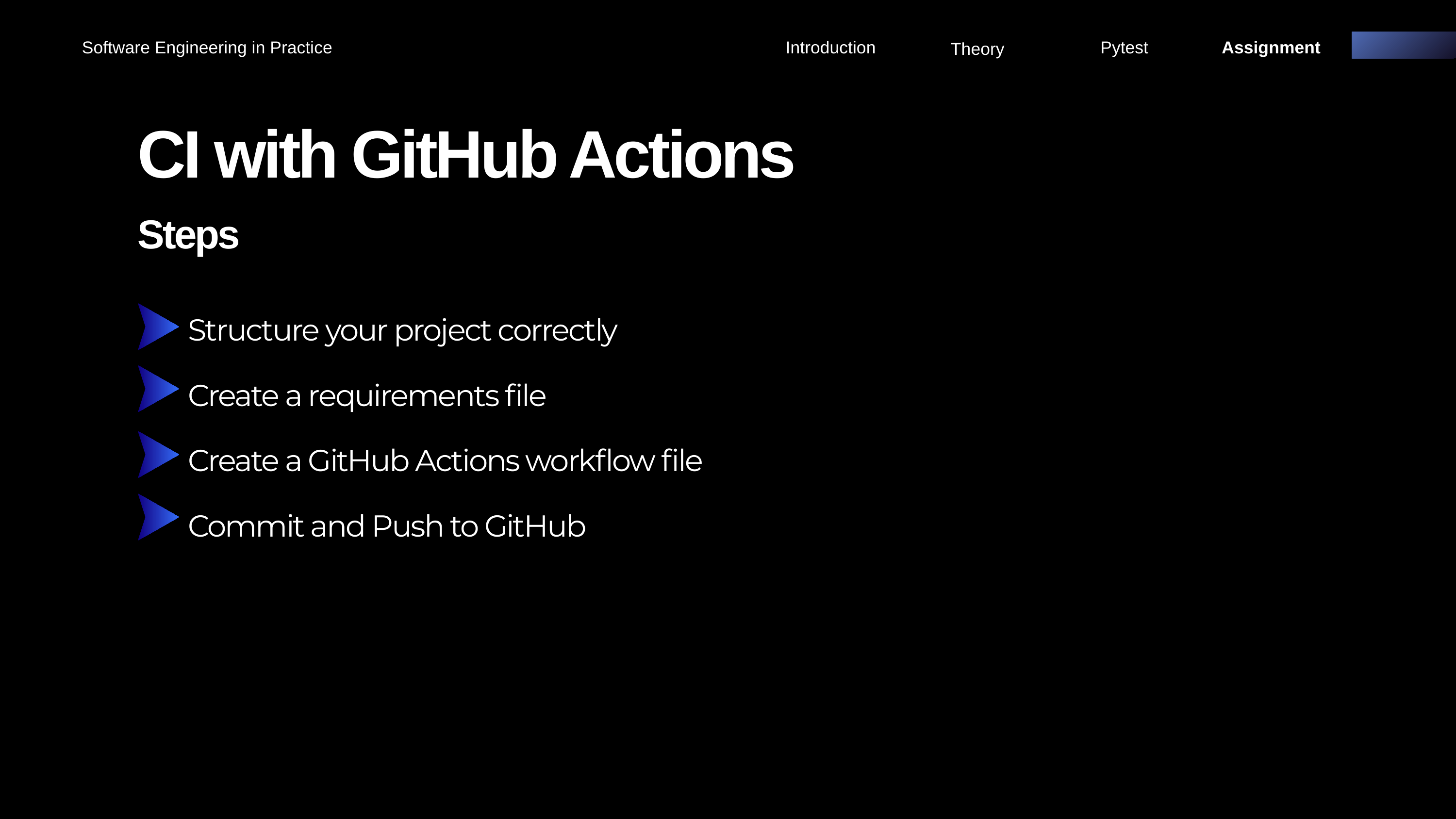

Software Engineering in Practice
Introduction
Pytest
Assignment
Theory
CI with GitHub Actions
Steps
Structure your project correctly
Create a requirements file
Create a GitHub Actions workflow file
Commit and Push to GitHub